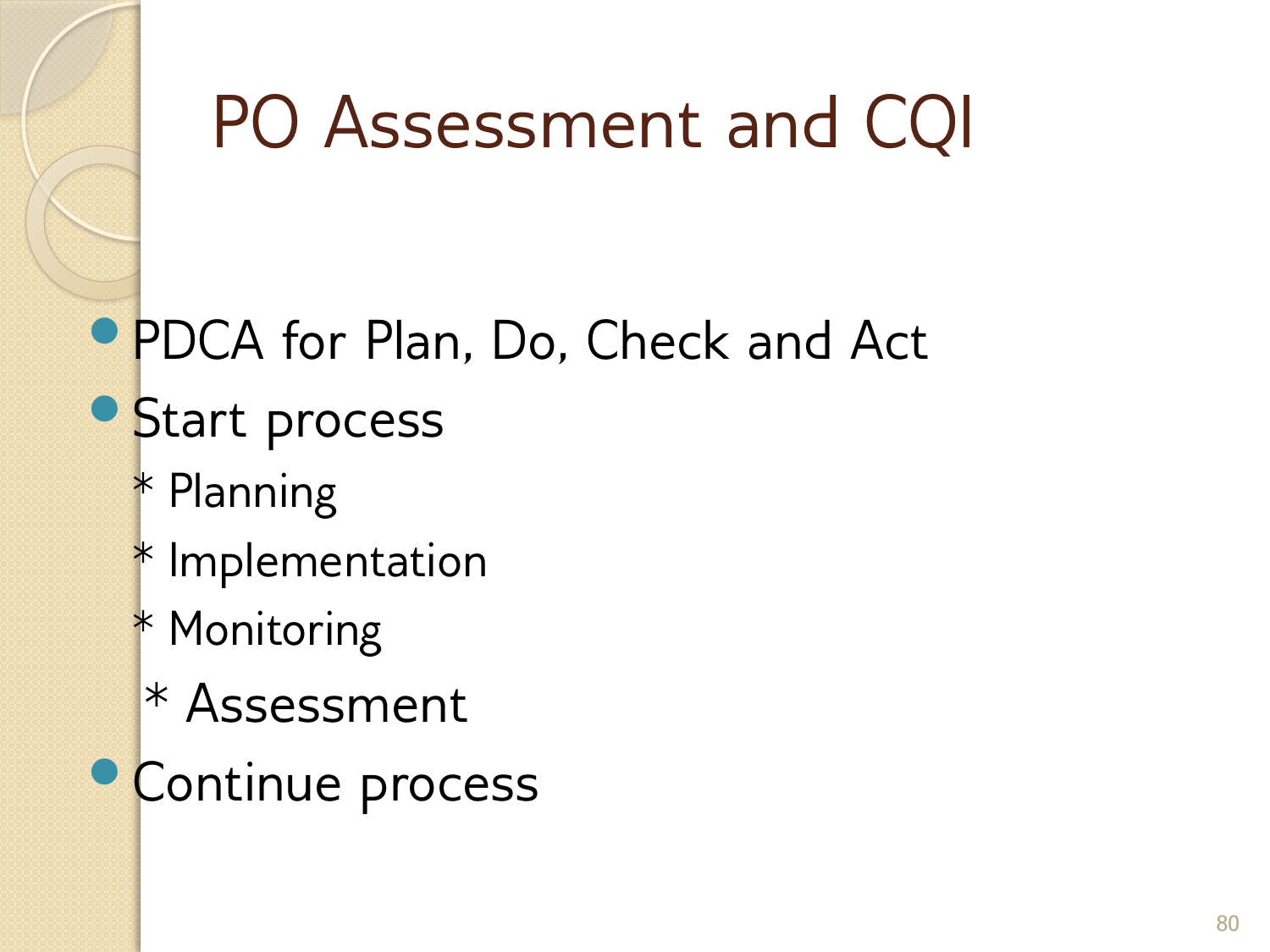

# PO Assessment and CQI
PDCA for Plan, Do, Check and Act
Start process
* Planning
* Implementation
* Monitoring
	 * Assessment
Continue process

80